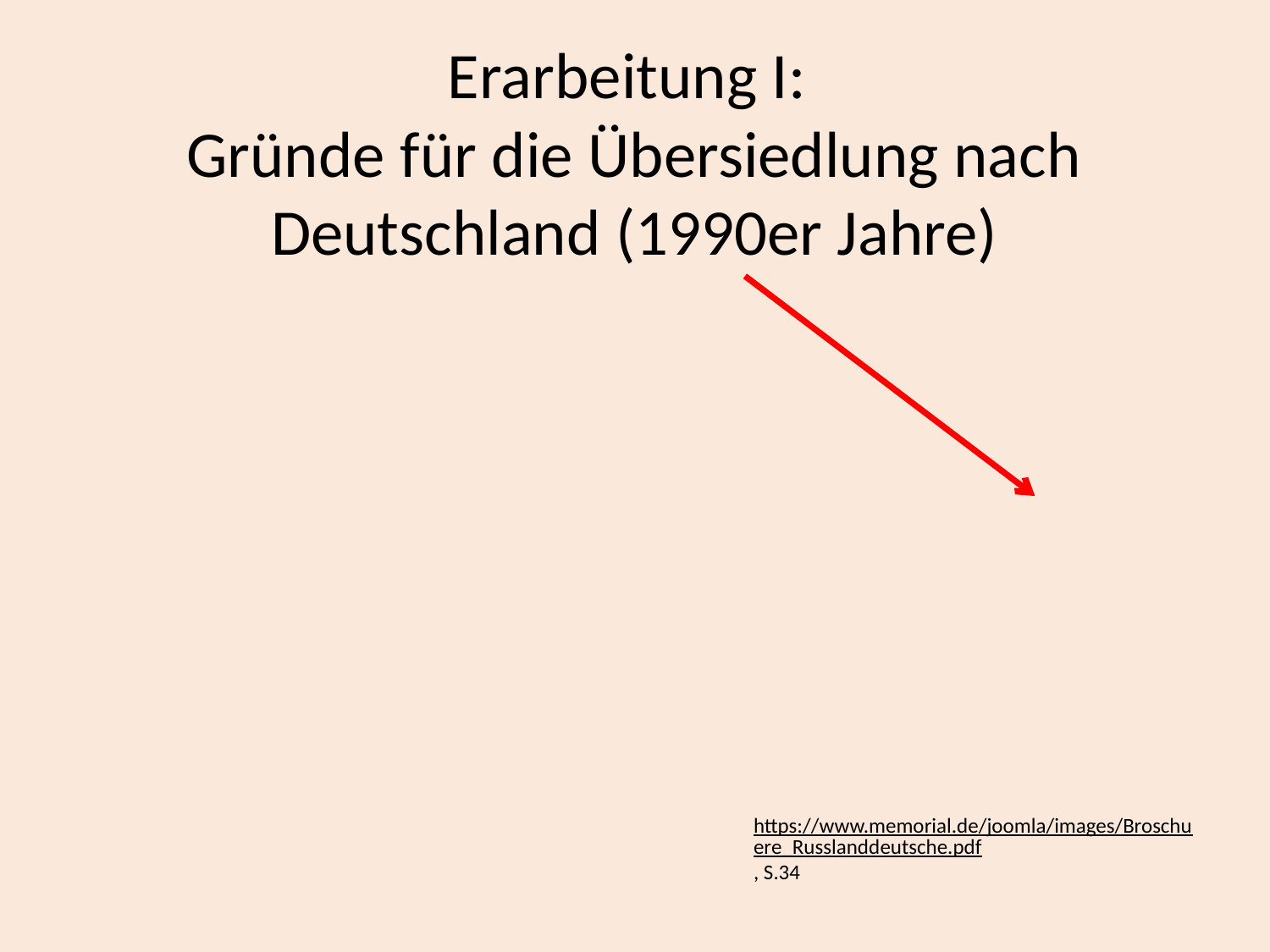

# Erarbeitung I: Gründe für die Übersiedlung nach Deutschland (1990er Jahre)

https://www.memorial.de/joomla/images/Broschuere_Russlanddeutsche.pdf, S.34